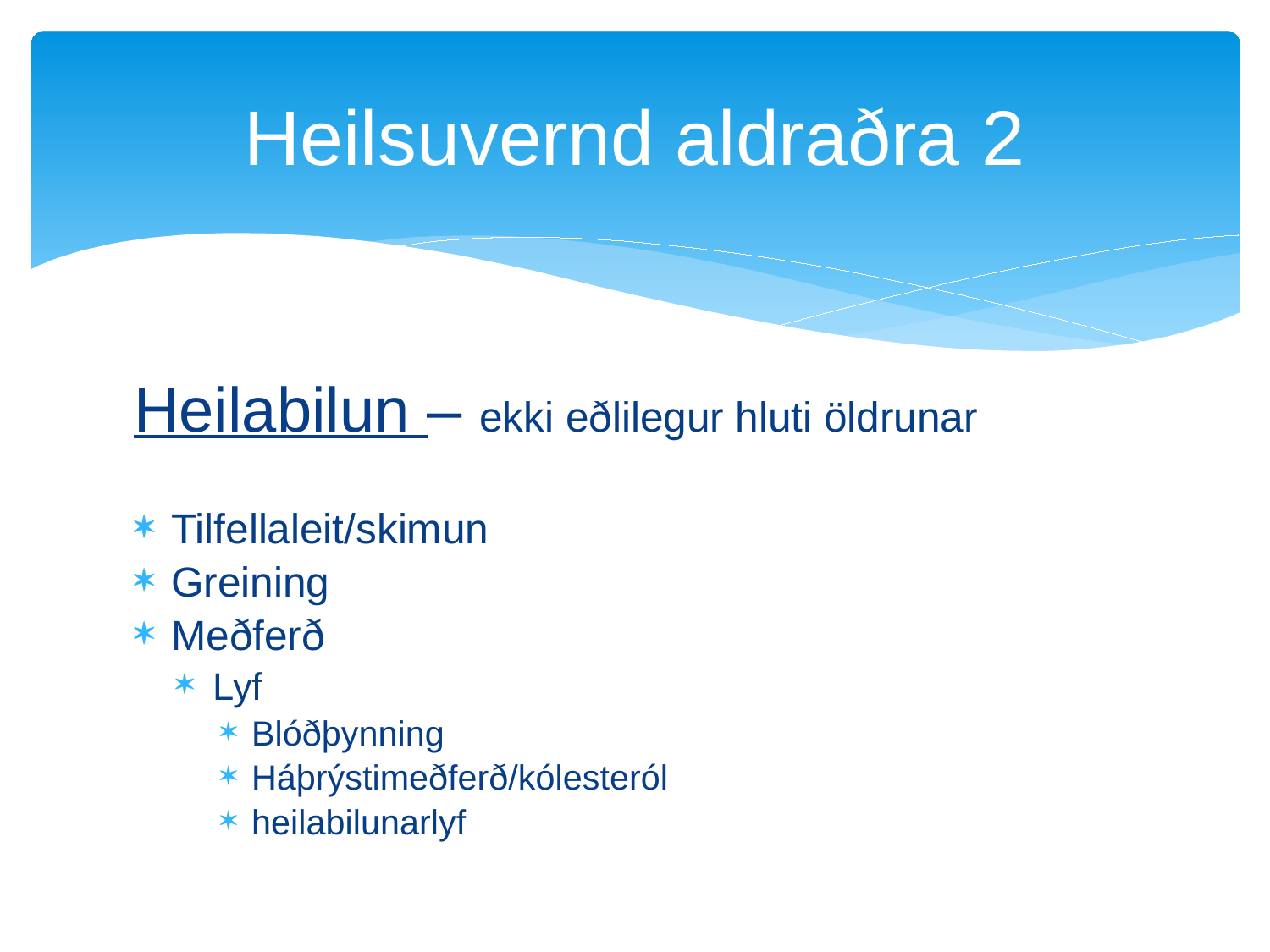

# Heilsuvernd aldraðra 2
Heilabilun – ekki eðlilegur hluti öldrunar

Tilfellaleit/skimun
Greining
Meðferð
Lyf
Blóðþynning
Háþrýstimeðferð/kólesteról
heilabilunarlyf